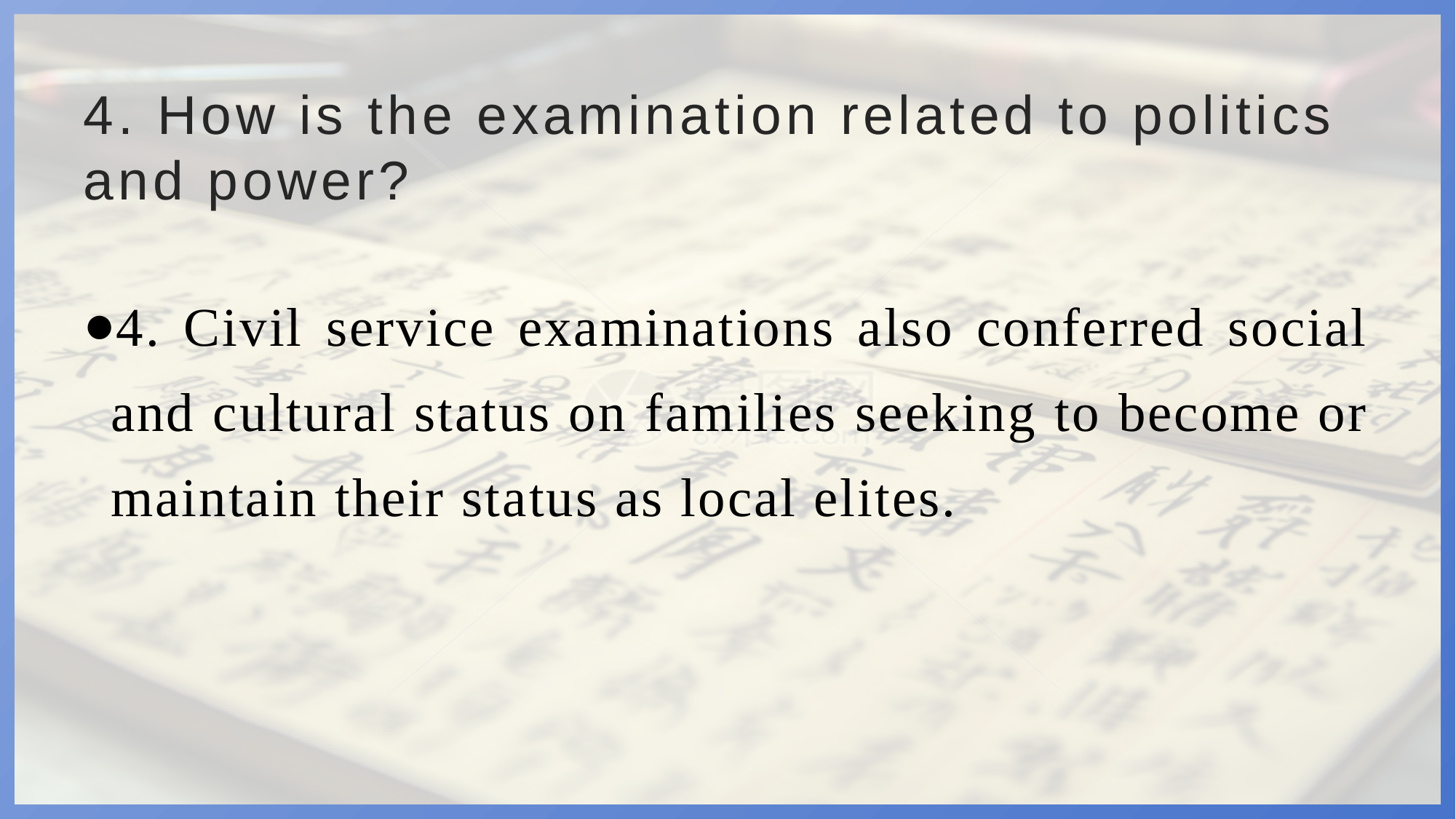

# 4. How is the examination related to politics and power?
4. Civil service examinations also conferred social and cultural status on families seeking to become or maintain their status as local elites.